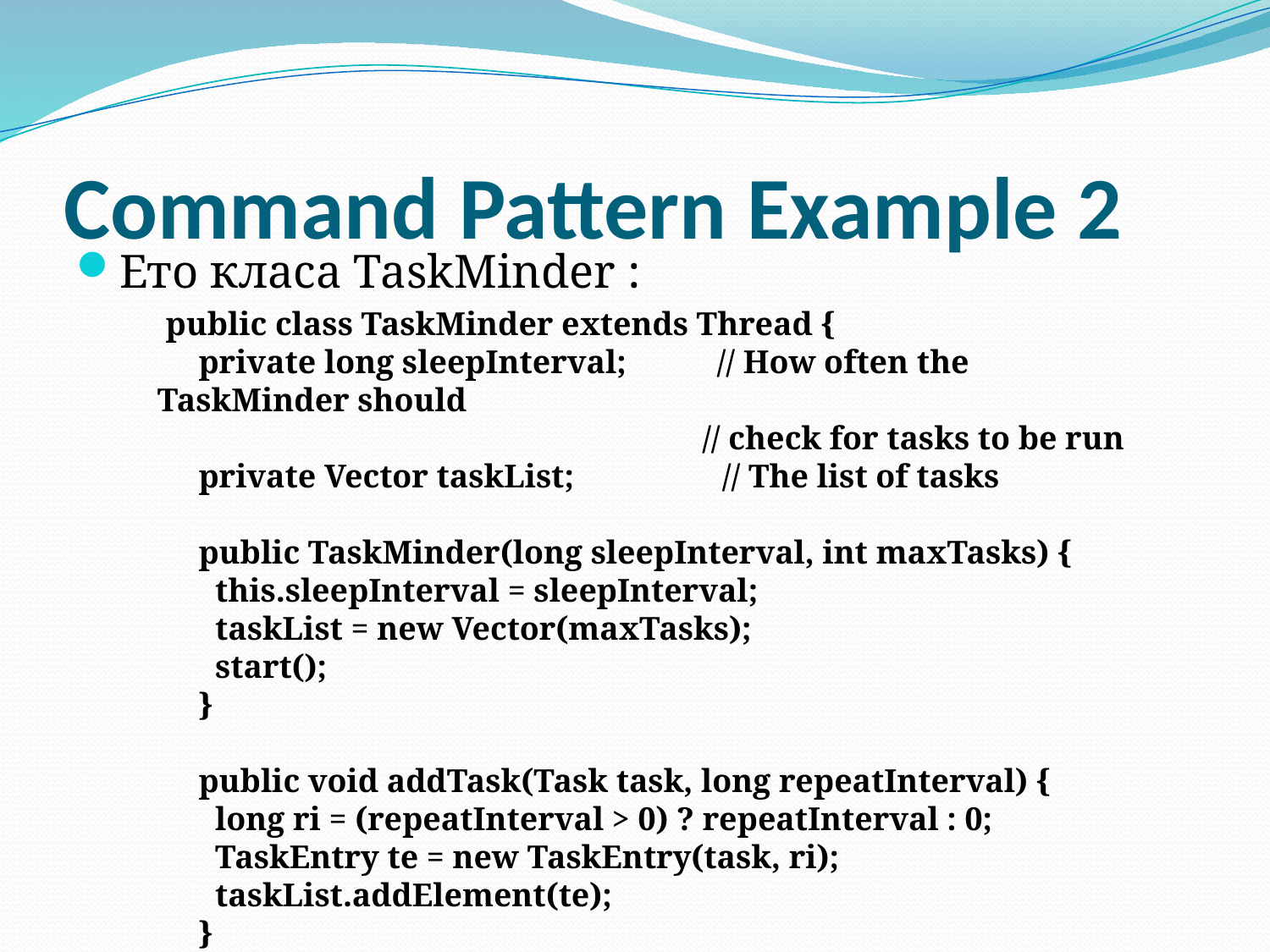

# Command Pattern Example 2
Ето класа TaskMinder :
 public class TaskMinder extends Thread {
     private long sleepInterval;           // How often the TaskMinder should
                                                                  // check for tasks to be run
     private Vector taskList;                  // The list of tasks

     public TaskMinder(long sleepInterval, int maxTasks) {
       this.sleepInterval = sleepInterval;
       taskList = new Vector(maxTasks);
       start();
     }

     public void addTask(Task task, long repeatInterval) {
       long ri = (repeatInterval > 0) ? repeatInterval : 0;
       TaskEntry te = new TaskEntry(task, ri);
       taskList.addElement(te);
     }